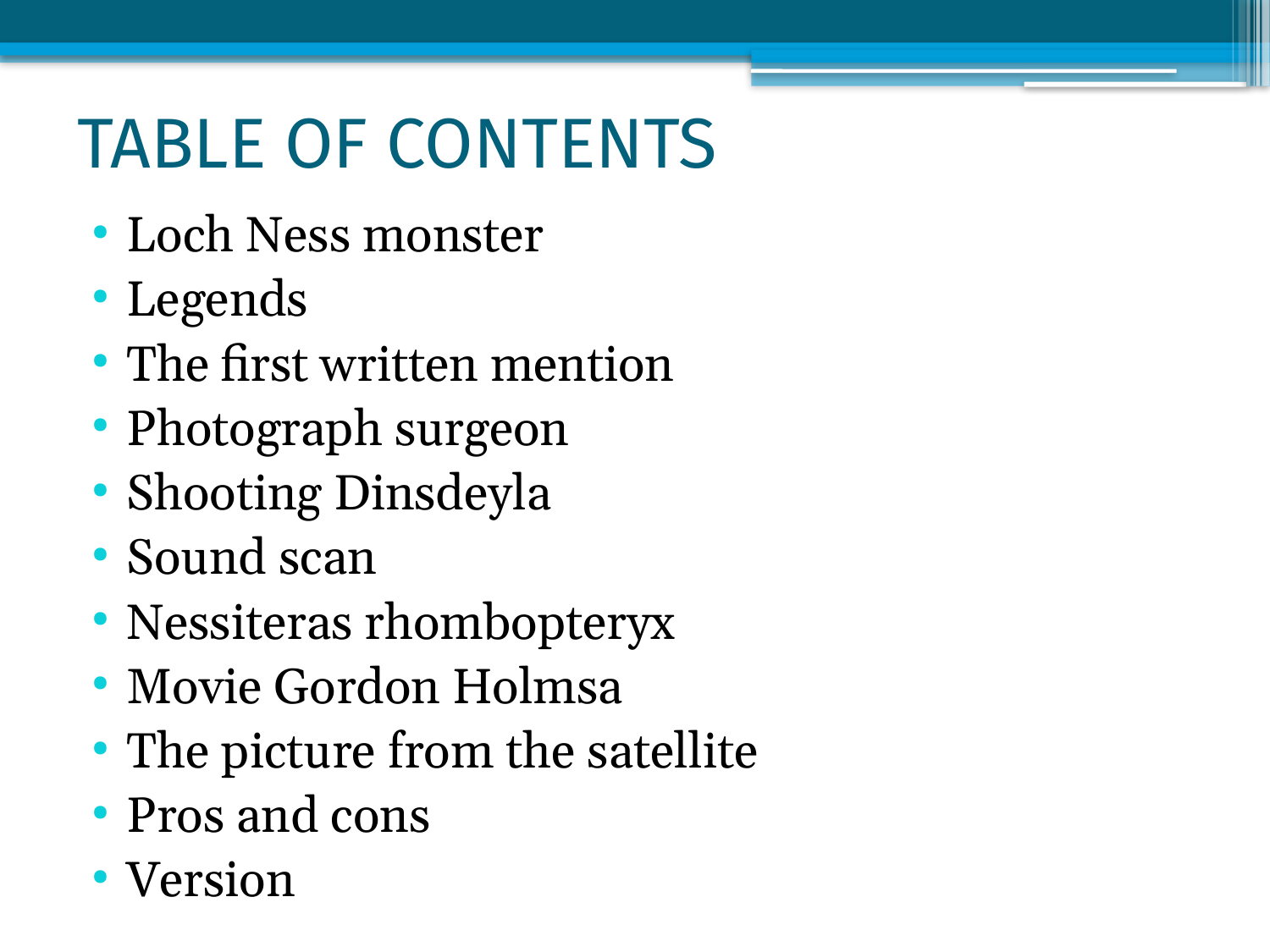

# TABLE OF CONTENTS
Loch Ness monster
Legends
The first written mention
Photograph surgeon
Shooting Dinsdeyla
Sound scan
Nessiteras rhombopteryx
Movie Gordon Holmsa
The picture from the satellite
Pros and cons
Version